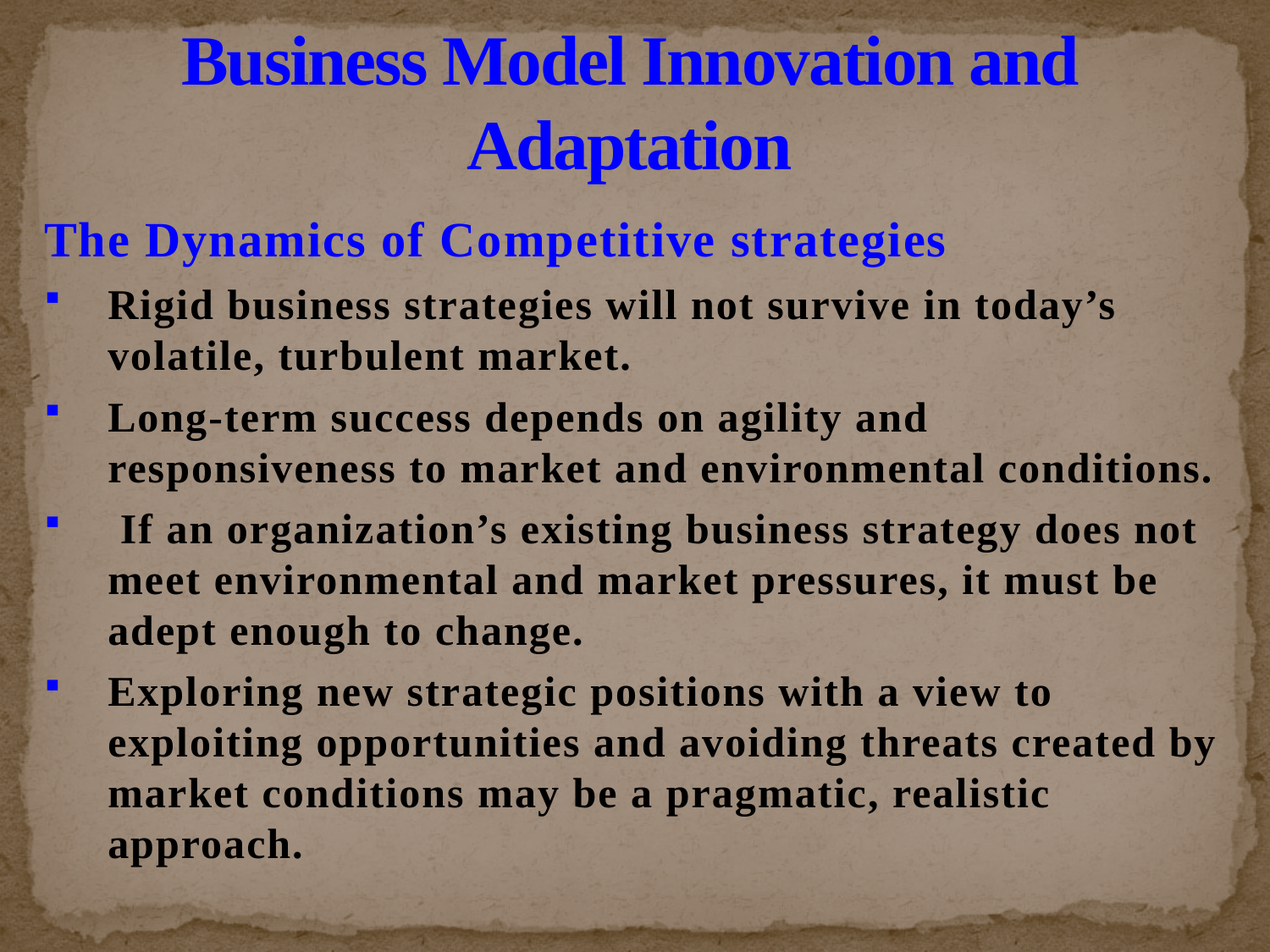

# Business Model Innovation and Adaptation
The Dynamics of Competitive strategies
Rigid business strategies will not survive in today’s volatile, turbulent market.
Long-term success depends on agility and responsiveness to market and environmental conditions.
 If an organization’s existing business strategy does not meet environmental and market pressures, it must be adept enough to change.
Exploring new strategic positions with a view to exploiting opportunities and avoiding threats created by market conditions may be a pragmatic, realistic approach.